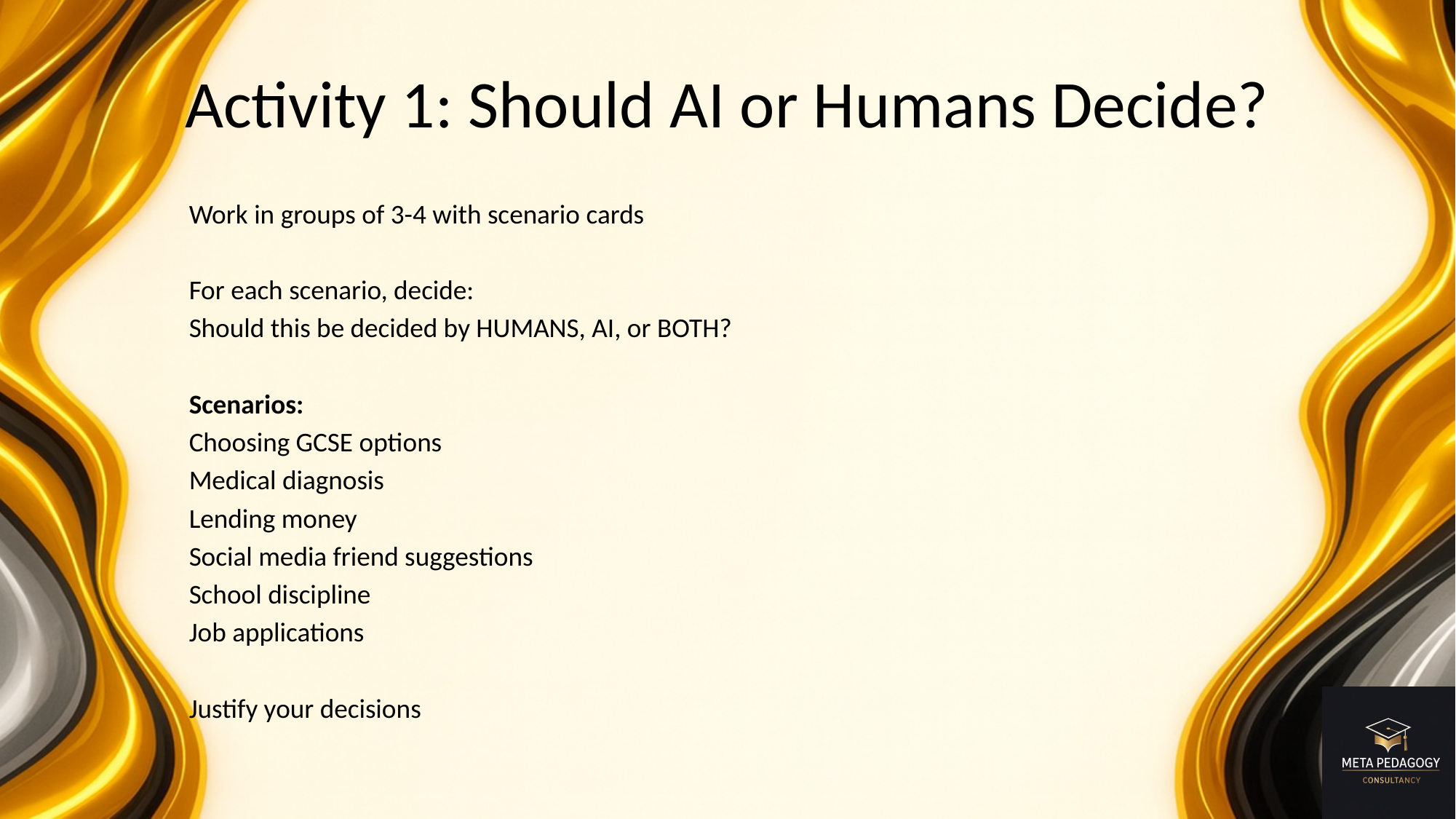

# Activity 1: Should AI or Humans Decide?
Work in groups of 3-4 with scenario cards

For each scenario, decide:
Should this be decided by HUMANS, AI, or BOTH?

Scenarios:
Choosing GCSE options
Medical diagnosis
Lending money
Social media friend suggestions
School discipline
Job applications

Justify your decisions